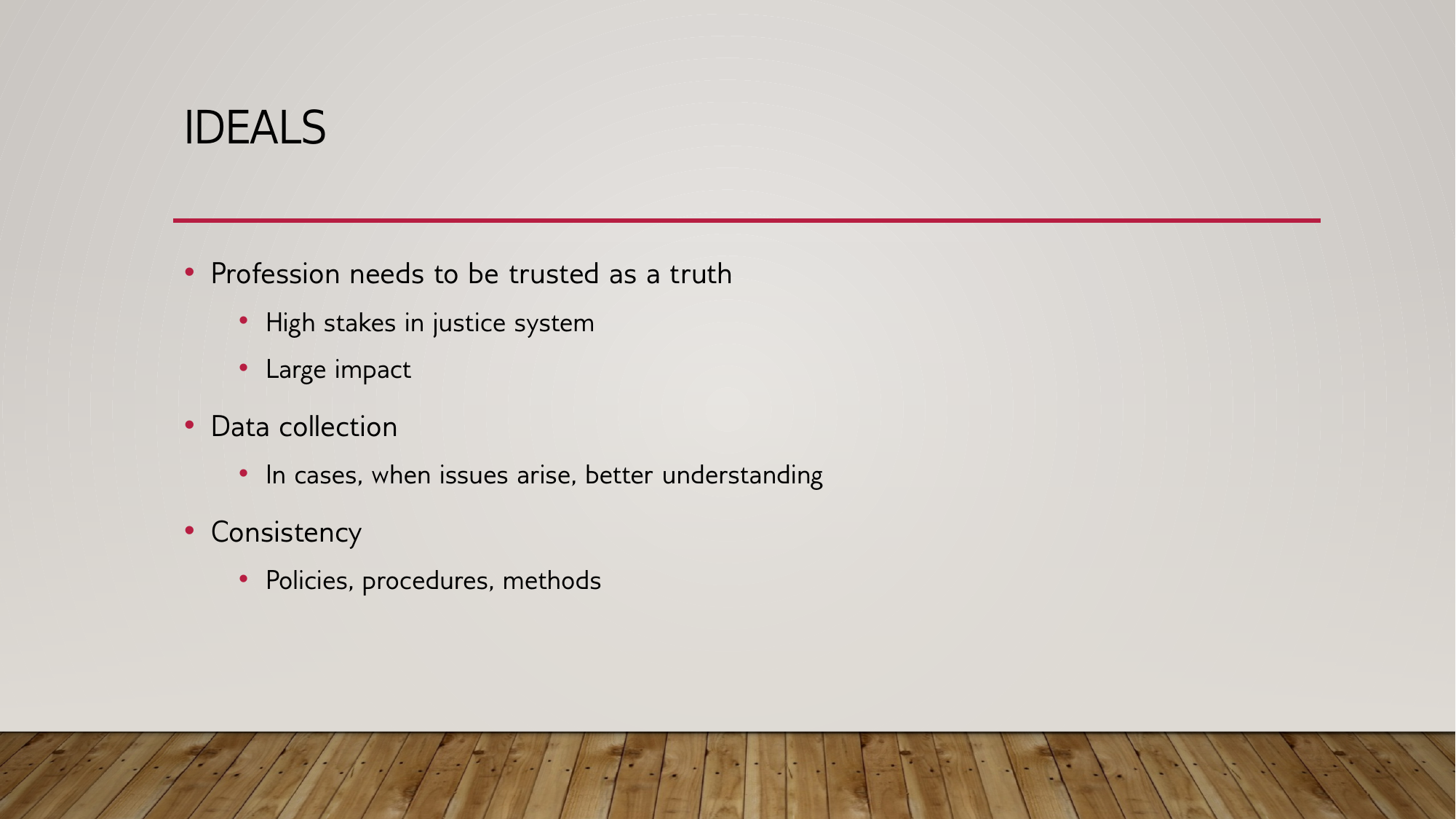

# Ideals
Profession needs to be trusted as a truth
High stakes in justice system
Large impact
Data collection
In cases, when issues arise, better understanding
Consistency
Policies, procedures, methods